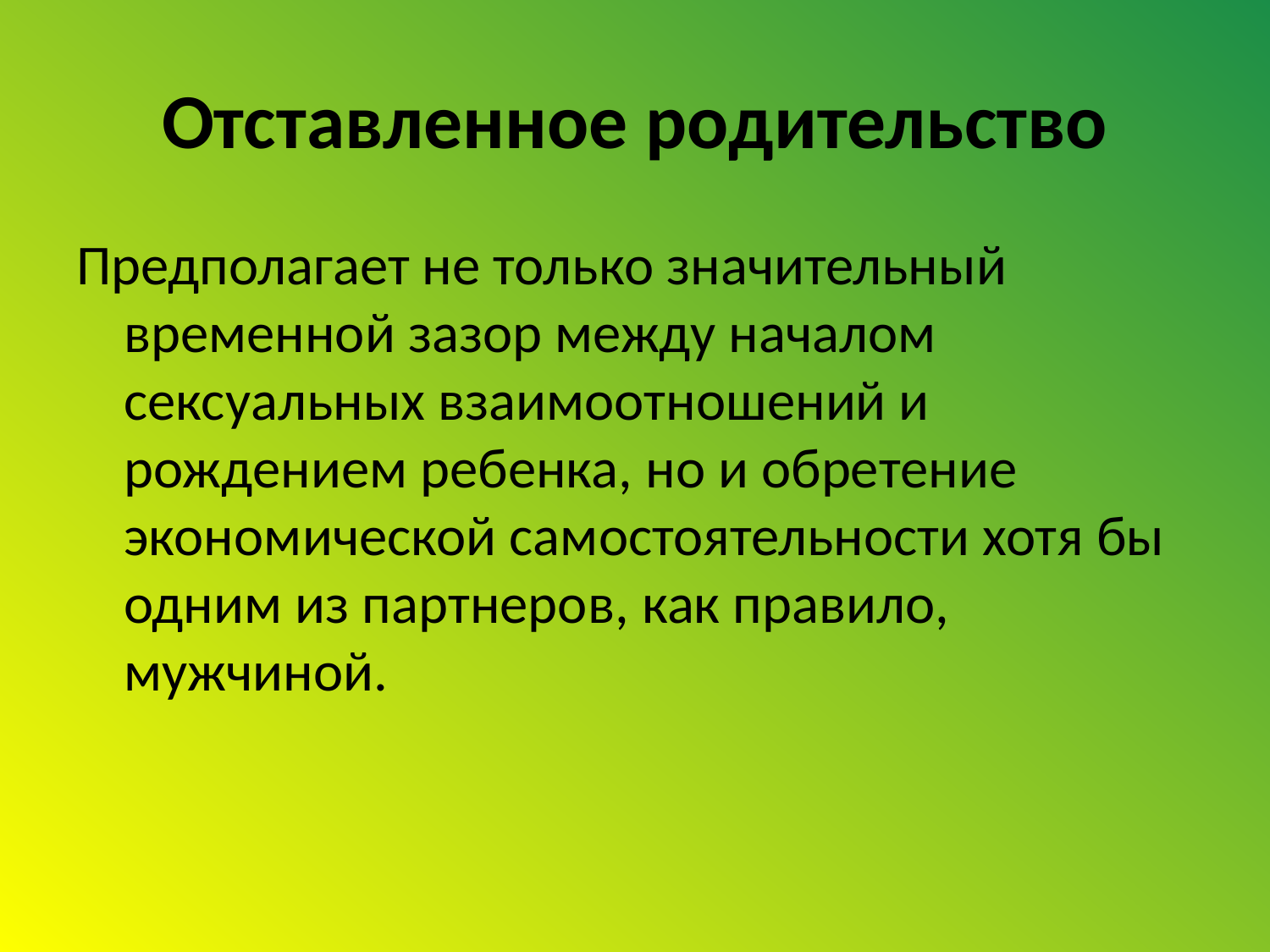

# Отставленное родительство
Предполагает не только значительный временной зазор между началом сексуальных взаимоотношений и рождением ребенка, но и обретение экономической самостоятельности хотя бы одним из партнеров, как правило, мужчиной.